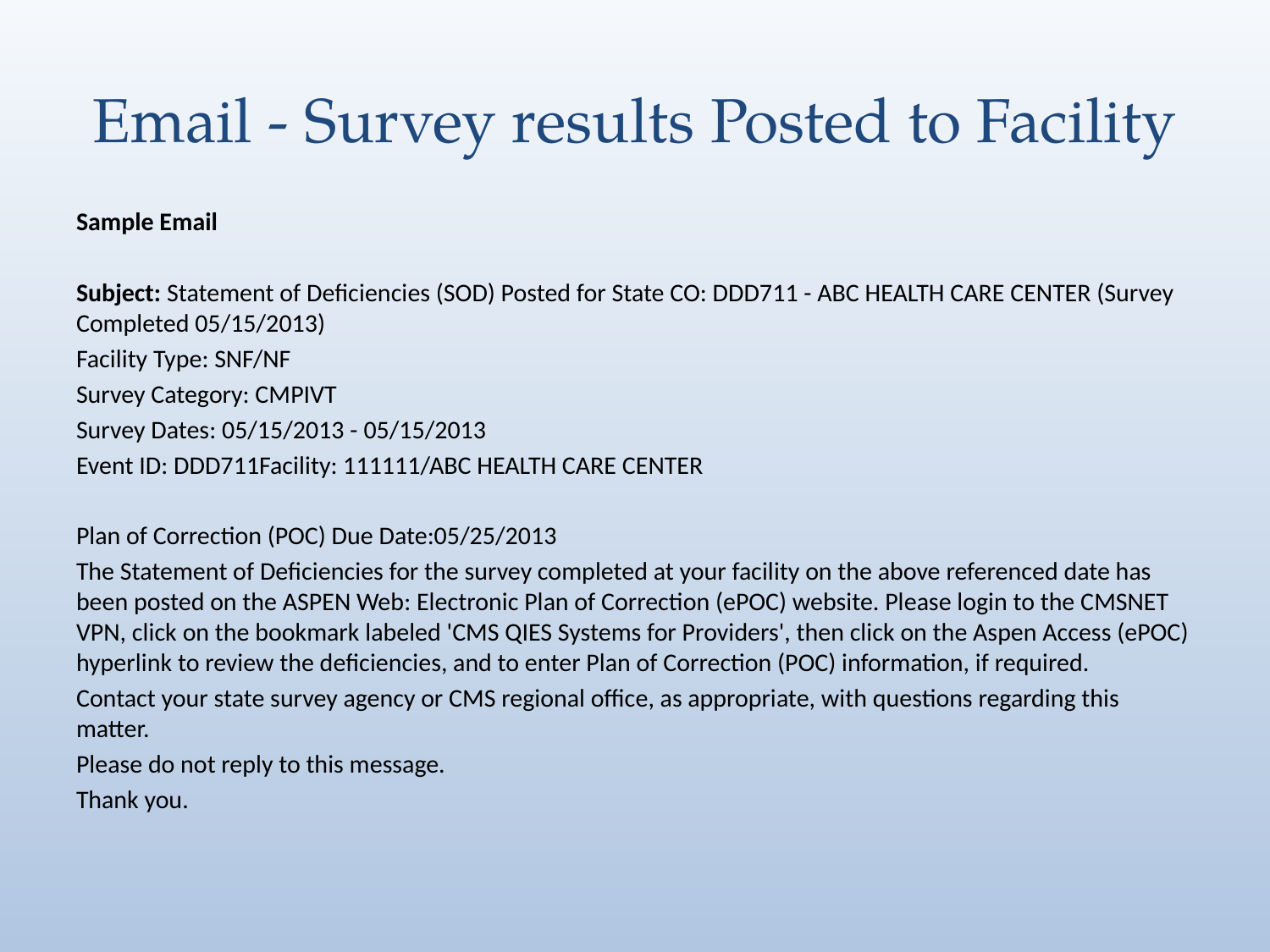

# Email - Survey results Posted to Facility
Sample Email

Subject: Statement of Deficiencies (SOD) Posted for State CO: DDD711 - ABC HEALTH CARE CENTER (Survey Completed 05/15/2013)
Facility Type: SNF/NF
Survey Category: CMPIVT
Survey Dates: 05/15/2013 - 05/15/2013
Event ID: DDD711Facility: 111111/ABC HEALTH CARE CENTER

Plan of Correction (POC) Due Date:05/25/2013
The Statement of Deficiencies for the survey completed at your facility on the above referenced date has been posted on the ASPEN Web: Electronic Plan of Correction (ePOC) website. Please login to the CMSNET VPN, click on the bookmark labeled 'CMS QIES Systems for Providers', then click on the Aspen Access (ePOC) hyperlink to review the deficiencies, and to enter Plan of Correction (POC) information, if required.
Contact your state survey agency or CMS regional office, as appropriate, with questions regarding this matter.
Please do not reply to this message.
Thank you.